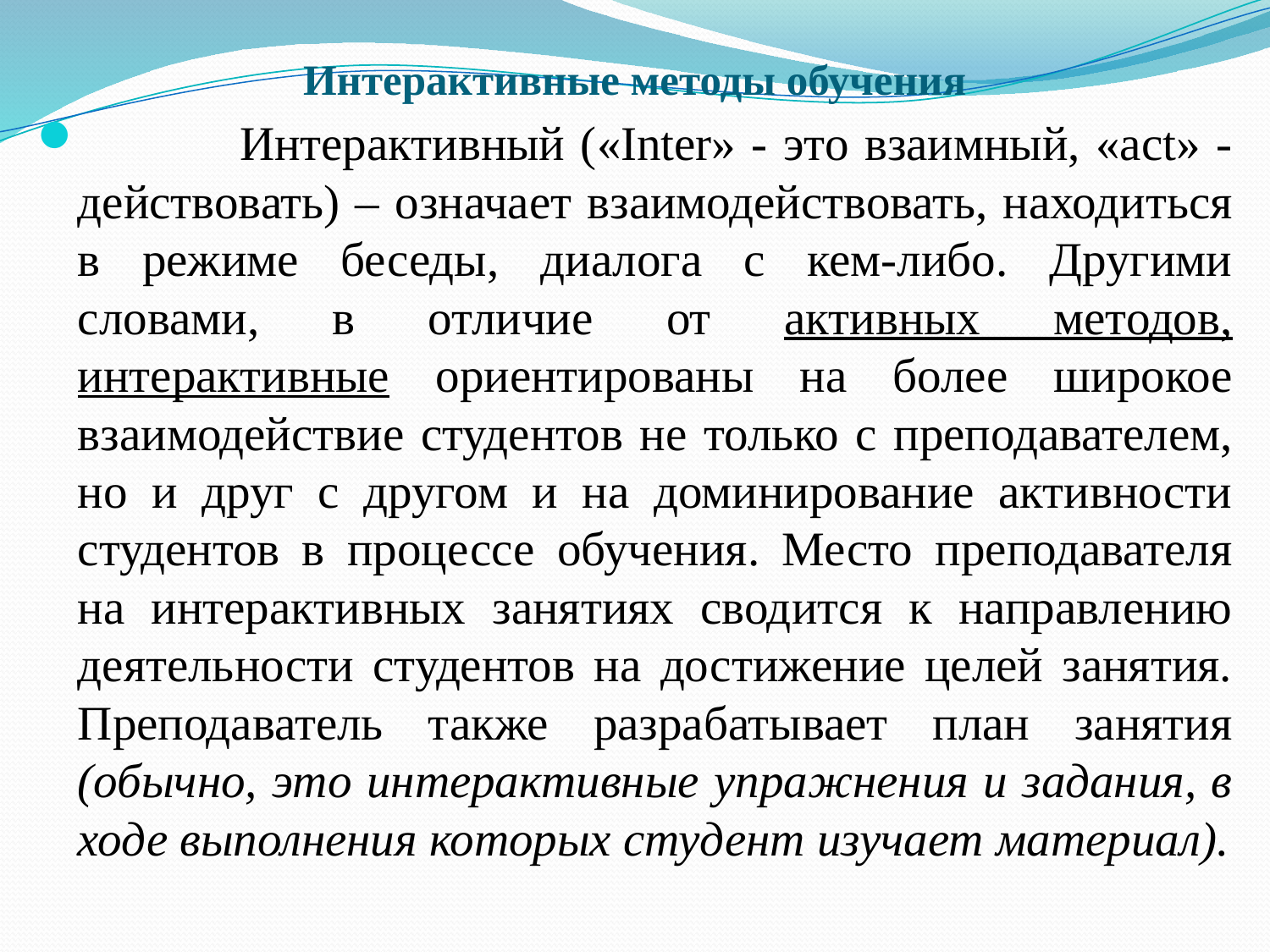

# Интерактивные методы обучения
          Интерактивный («Inter» - это взаимный, «act» - действовать) – означает взаимодействовать, находиться в режиме беседы, диалога с кем-либо. Другими словами, в отличие от активных методов, интерактивные ориентированы на более широкое взаимодействие студентов не только с преподавателем, но и друг с другом и на доминирование активности студентов в процессе обучения. Место преподавателя на интерактивных занятиях сводится к направлению деятельности студентов на достижение целей занятия. Преподаватель также разрабатывает план занятия (обычно, это интерактивные упражнения и задания, в ходе выполнения которых студент изучает материал).